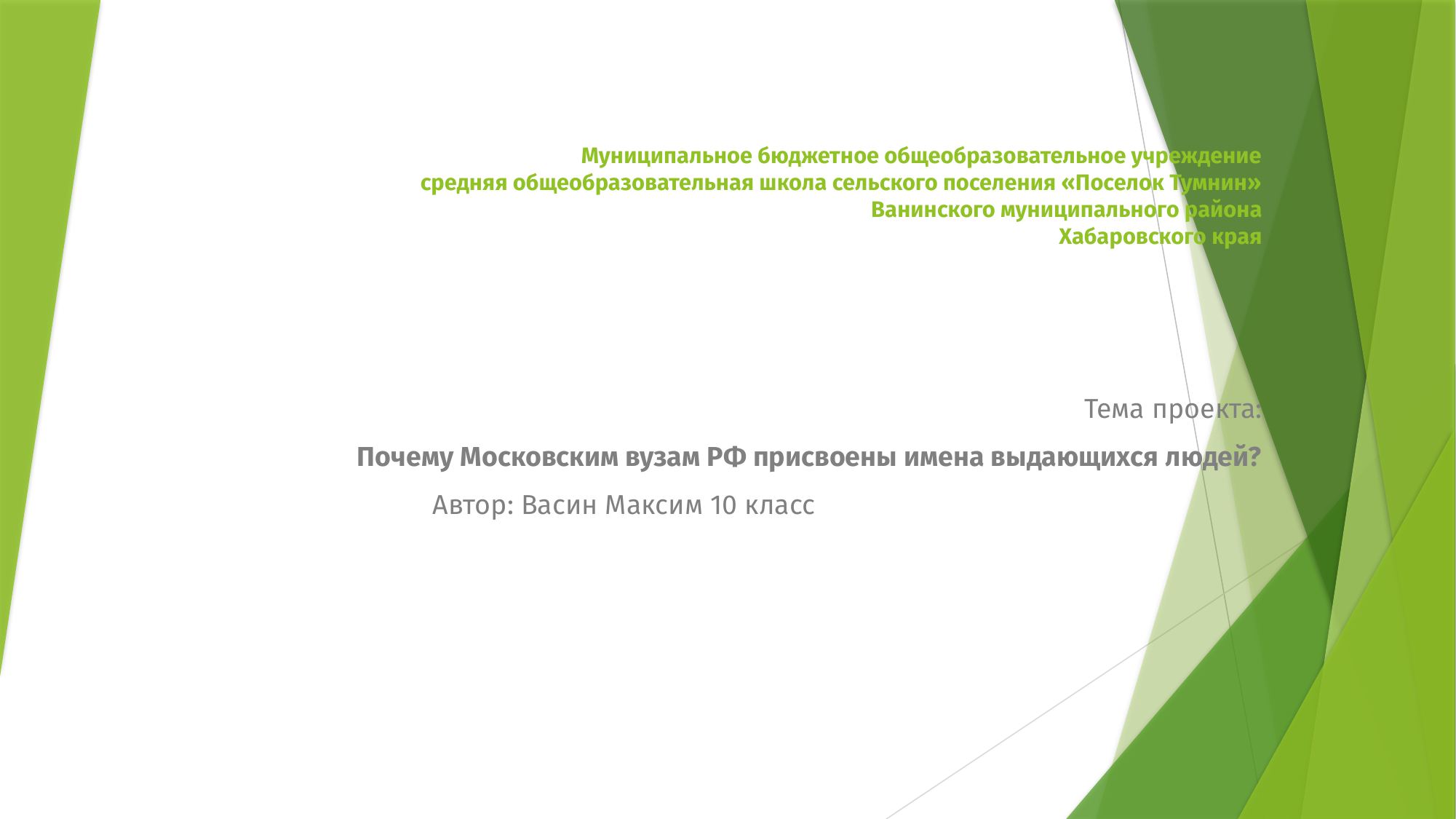

# Муниципальное бюджетное общеобразовательное учреждение средняя общеобразовательная школа сельского поселения «Поселок Тумнин» Ванинского муниципального района Хабаровского края

Тема проекта:
 Почему Московским вузам РФ присвоены имена выдающихся людей?
                                 Автор: Васин Максим 10 класс